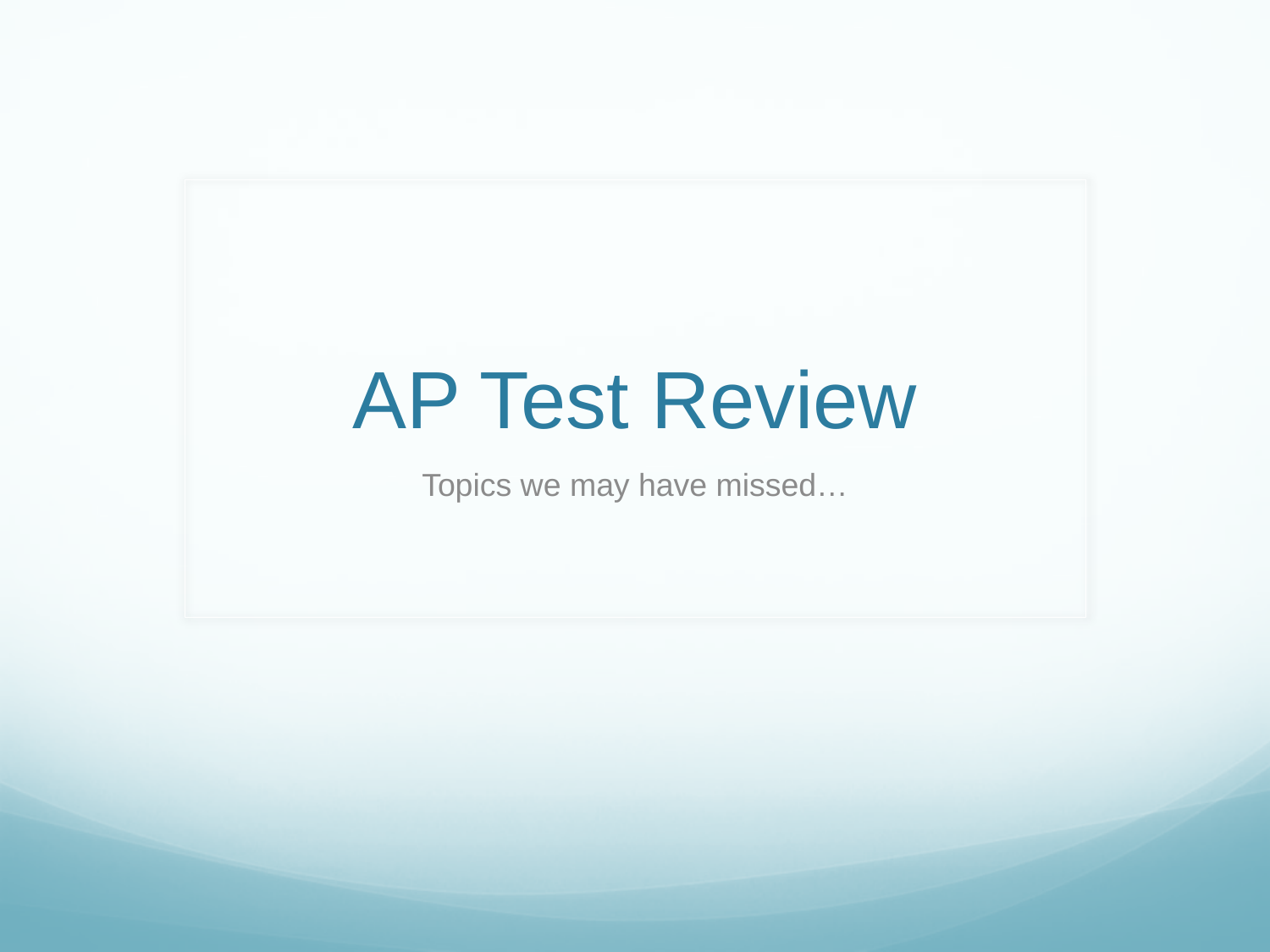

# AP Test Review
Topics we may have missed…